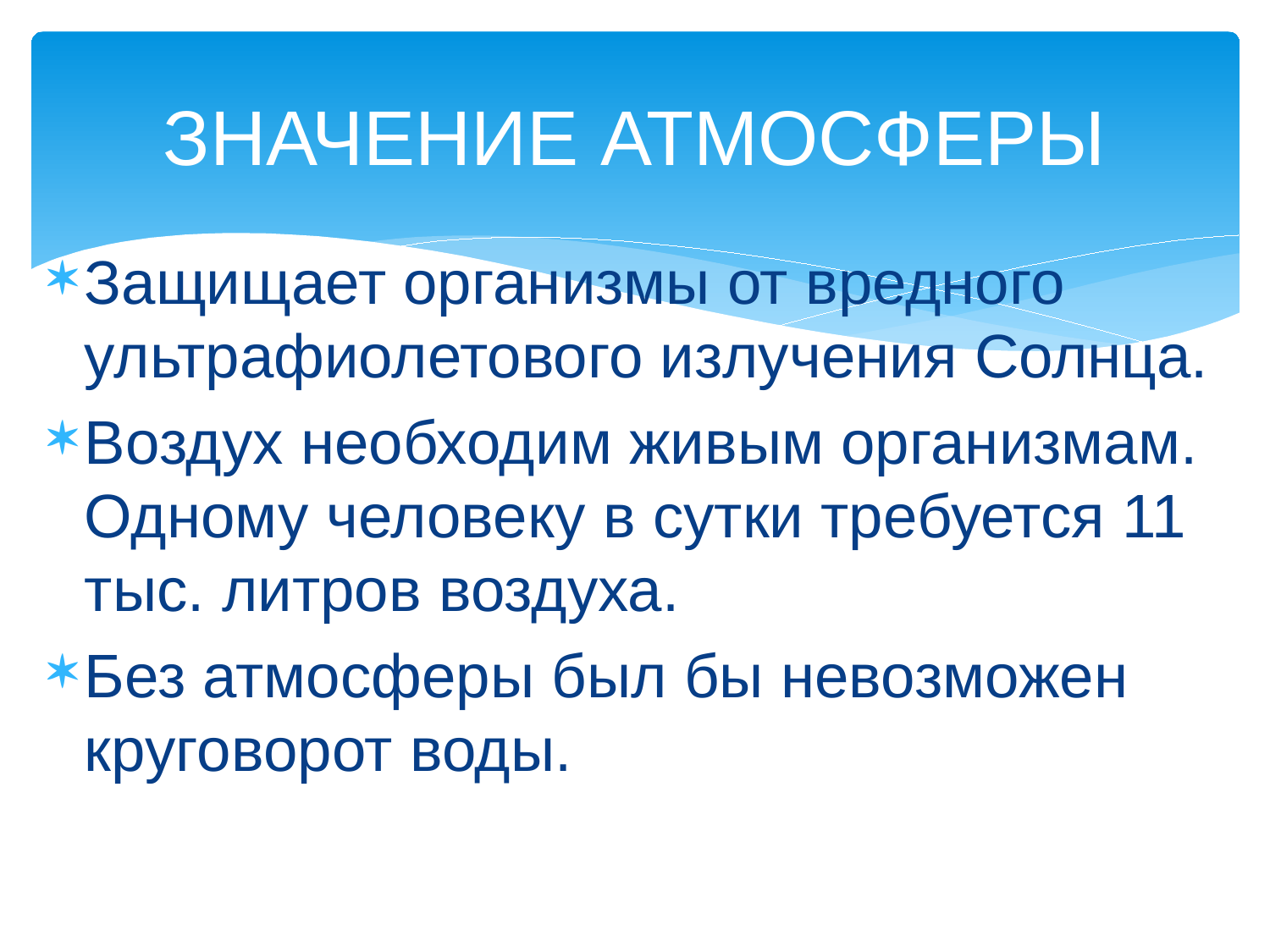

# ЗНАЧЕНИЕ АТМОСФЕРЫ
Защищает организмы от вредного ультрафиолетового излучения Солнца.
Воздух необходим живым организмам. Одному человеку в сутки требуется 11 тыс. литров воздуха.
Без атмосферы был бы невозможен круговорот воды.